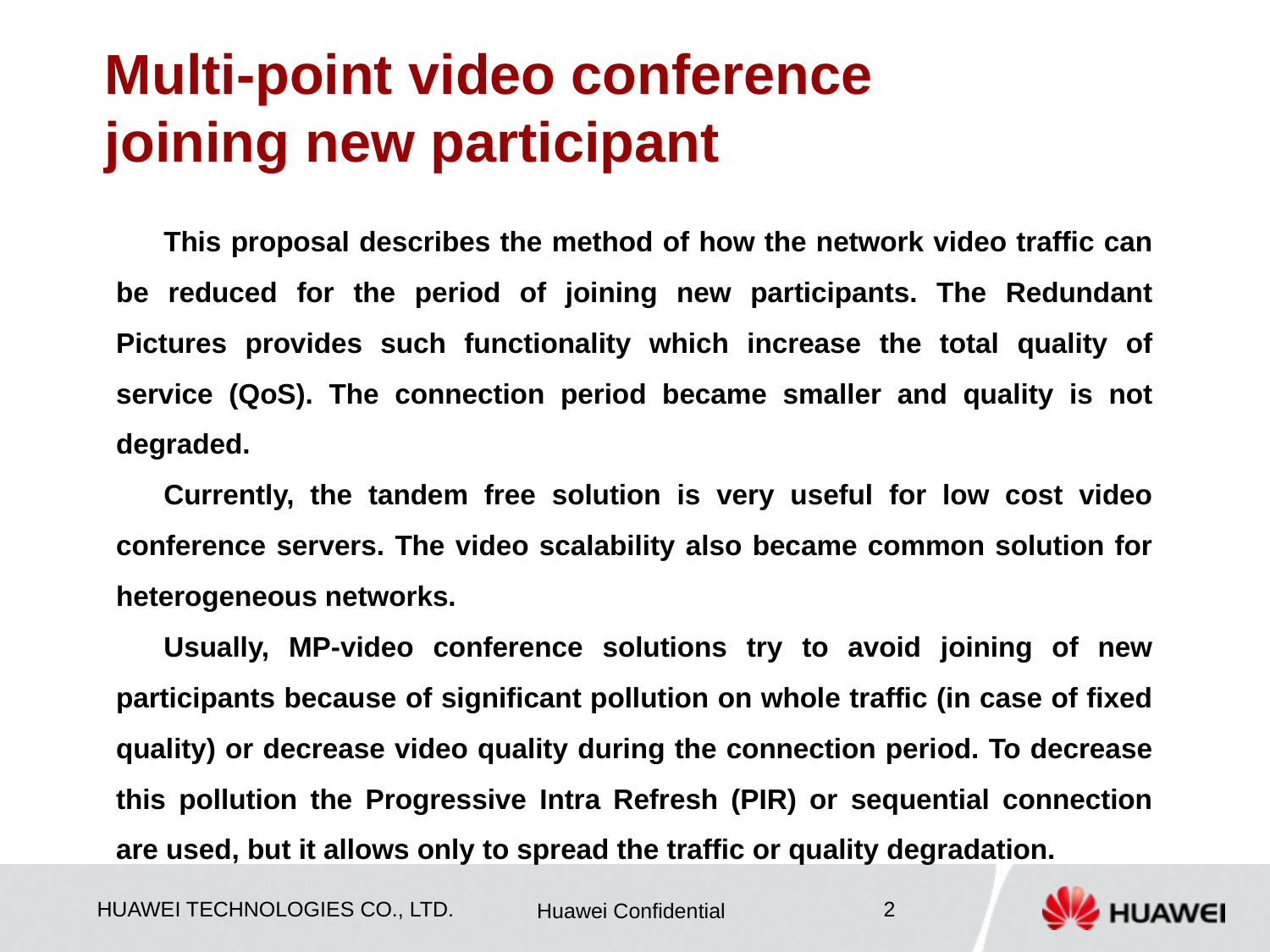

# Multi-point video conference joining new participant
This proposal describes the method of how the network video traffic can be reduced for the period of joining new participants. The Redundant Pictures provides such functionality which increase the total quality of service (QoS). The connection period became smaller and quality is not degraded.
Currently, the tandem free solution is very useful for low cost video conference servers. The video scalability also became common solution for heterogeneous networks.
Usually, MP-video conference solutions try to avoid joining of new participants because of significant pollution on whole traffic (in case of fixed quality) or decrease video quality during the connection period. To decrease this pollution the Progressive Intra Refresh (PIR) or sequential connection are used, but it allows only to spread the traffic or quality degradation.